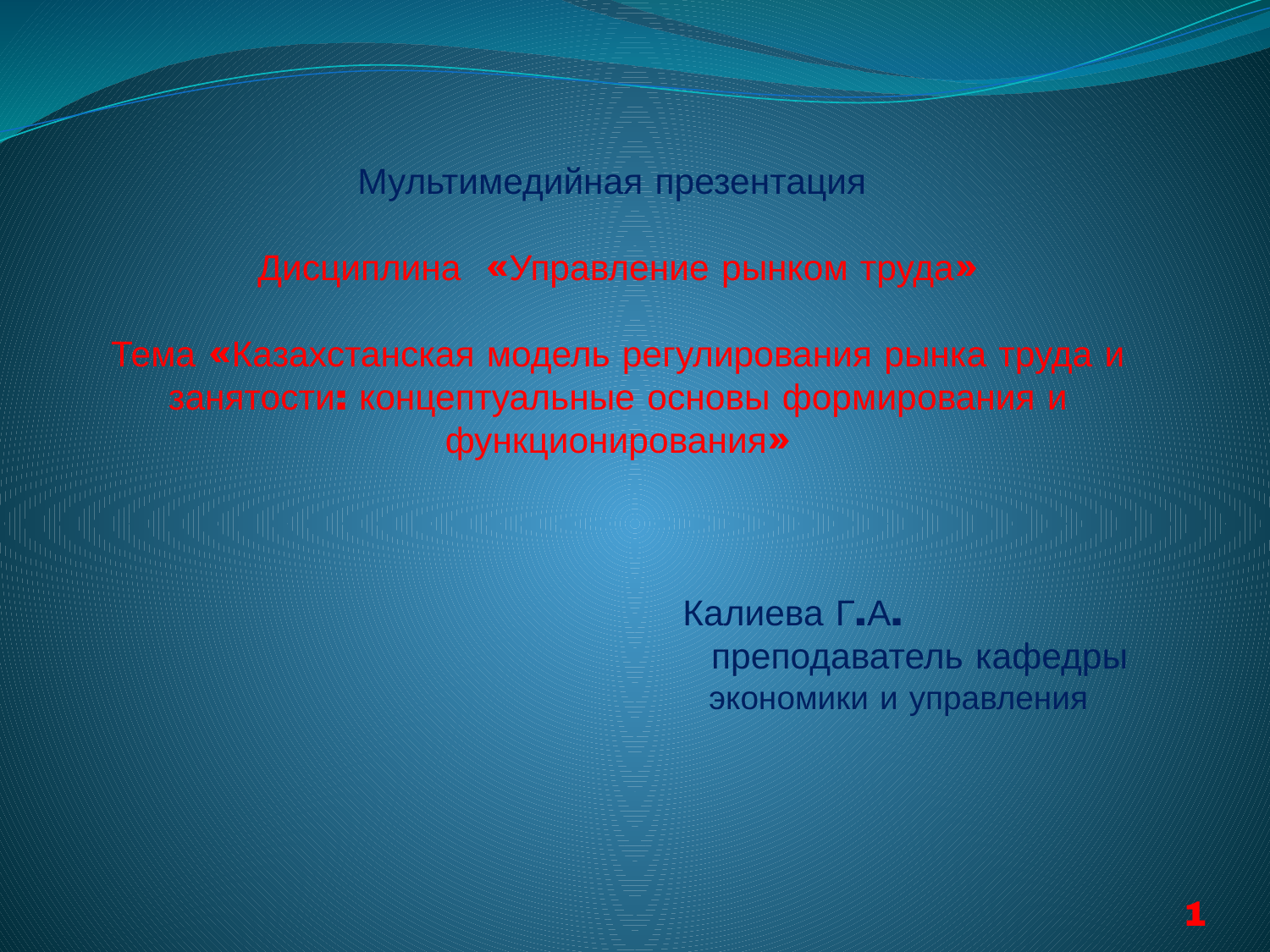

# Мультимедийная презентация Дисциплина  «Управление рынком труда» Тема «Казахстанская модель регулирования рынка труда и занятости: концептуальные основы формирования и функционирования» Калиева Г.А. преподаватель кафедры экономики и управления

1